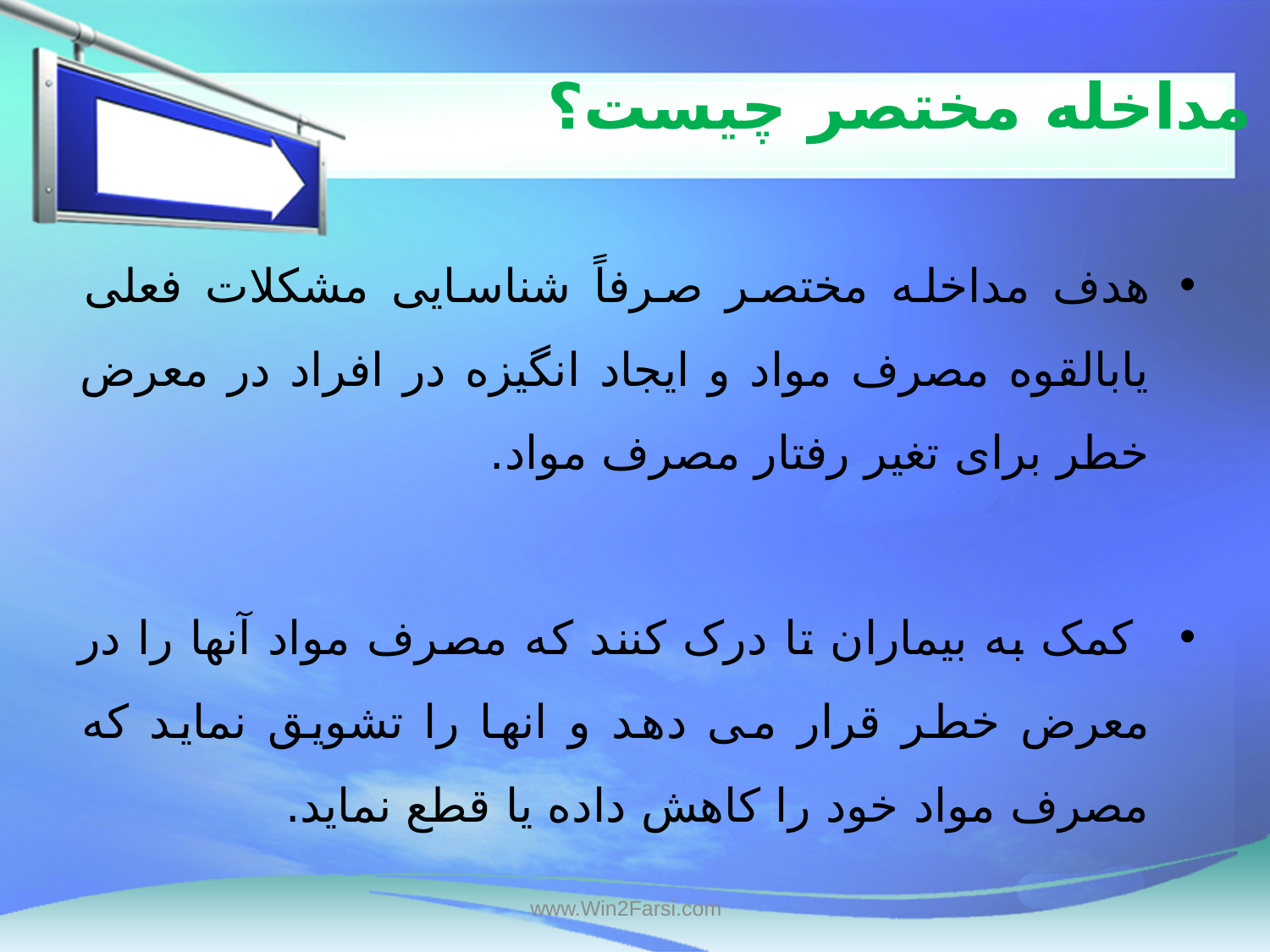

# مداخله مختصر چیست؟
هدف مداخله مختصر صرفاً شناسایی مشکلات فعلی یابالقوه مصرف مواد و ایجاد انگیزه در افراد در معرض خطر برای تغیر رفتار مصرف مواد.

 کمک به بیماران تا درک کنند که مصرف مواد آنها را در معرض خطر قرار می دهد و انها را تشویق نماید که مصرف مواد خود را کاهش داده یا قطع نماید.

www.Win2Farsi.com